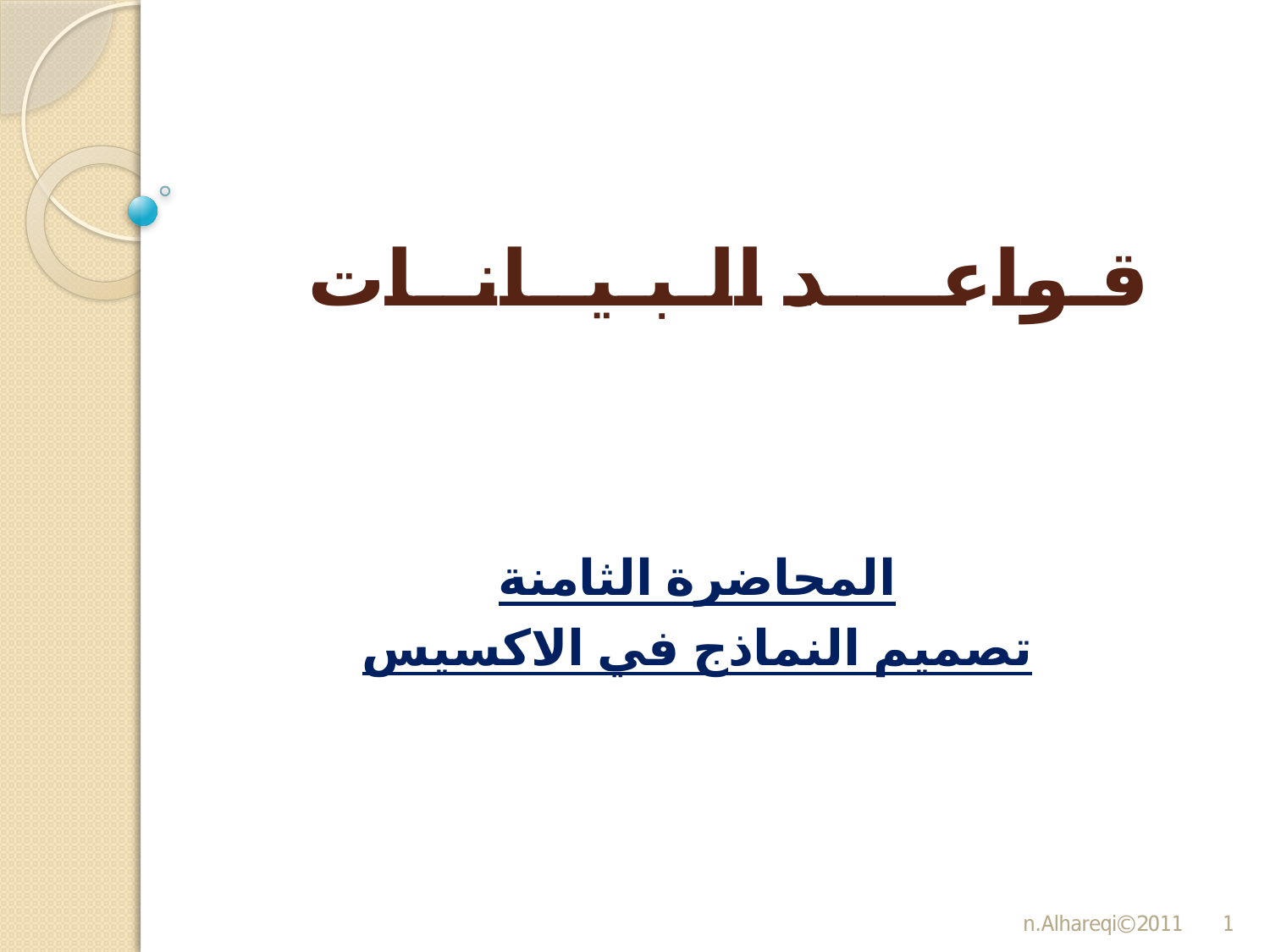

# قـواعــــد الـبـيــانــات
المحاضرة الثامنة
تصميم النماذج في الاكسيس

n.Alhareqi©2011
1